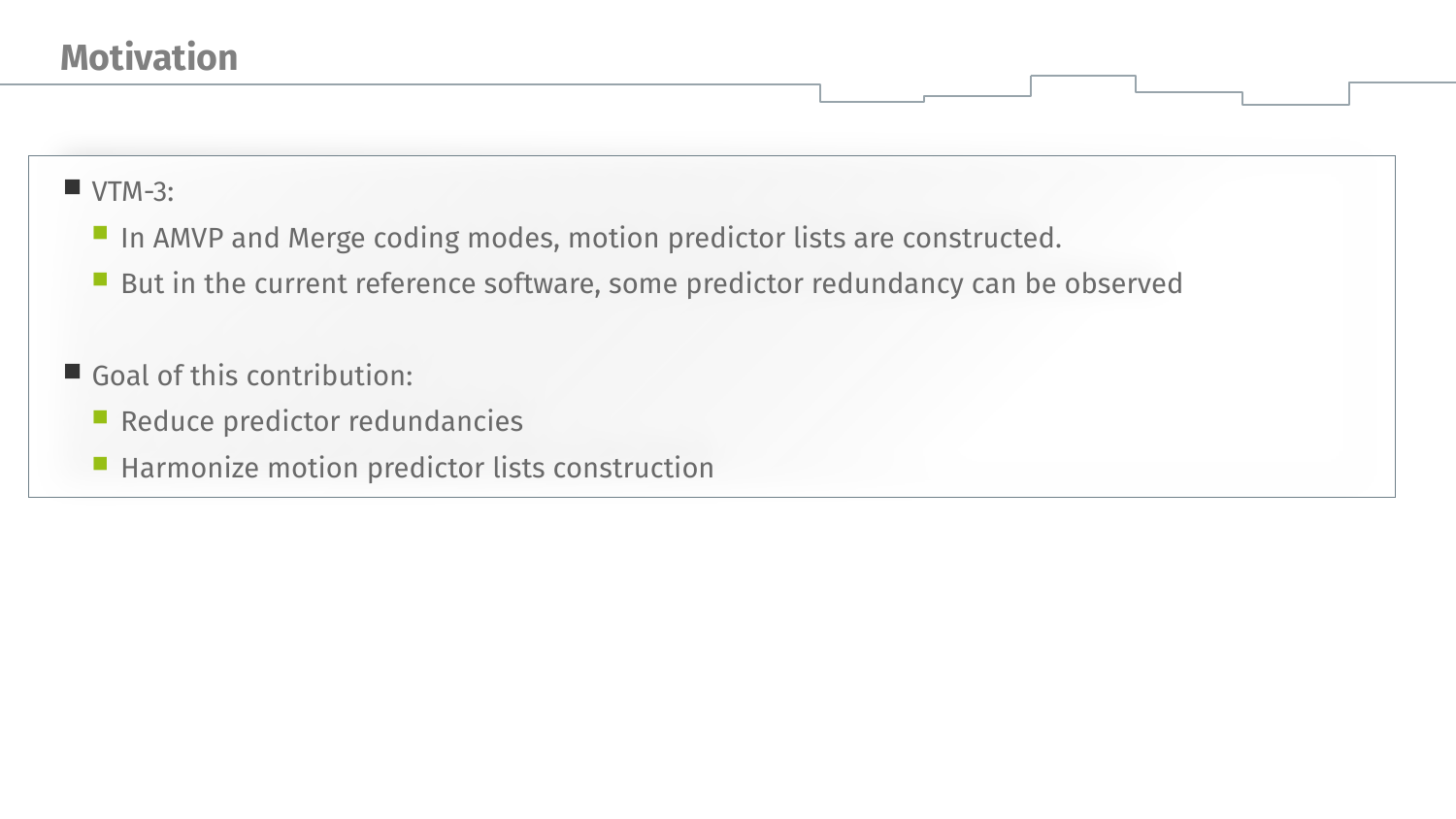

# Motivation
VTM-3:
In AMVP and Merge coding modes, motion predictor lists are constructed.
But in the current reference software, some predictor redundancy can be observed

Goal of this contribution:
Reduce predictor redundancies
Harmonize motion predictor lists construction